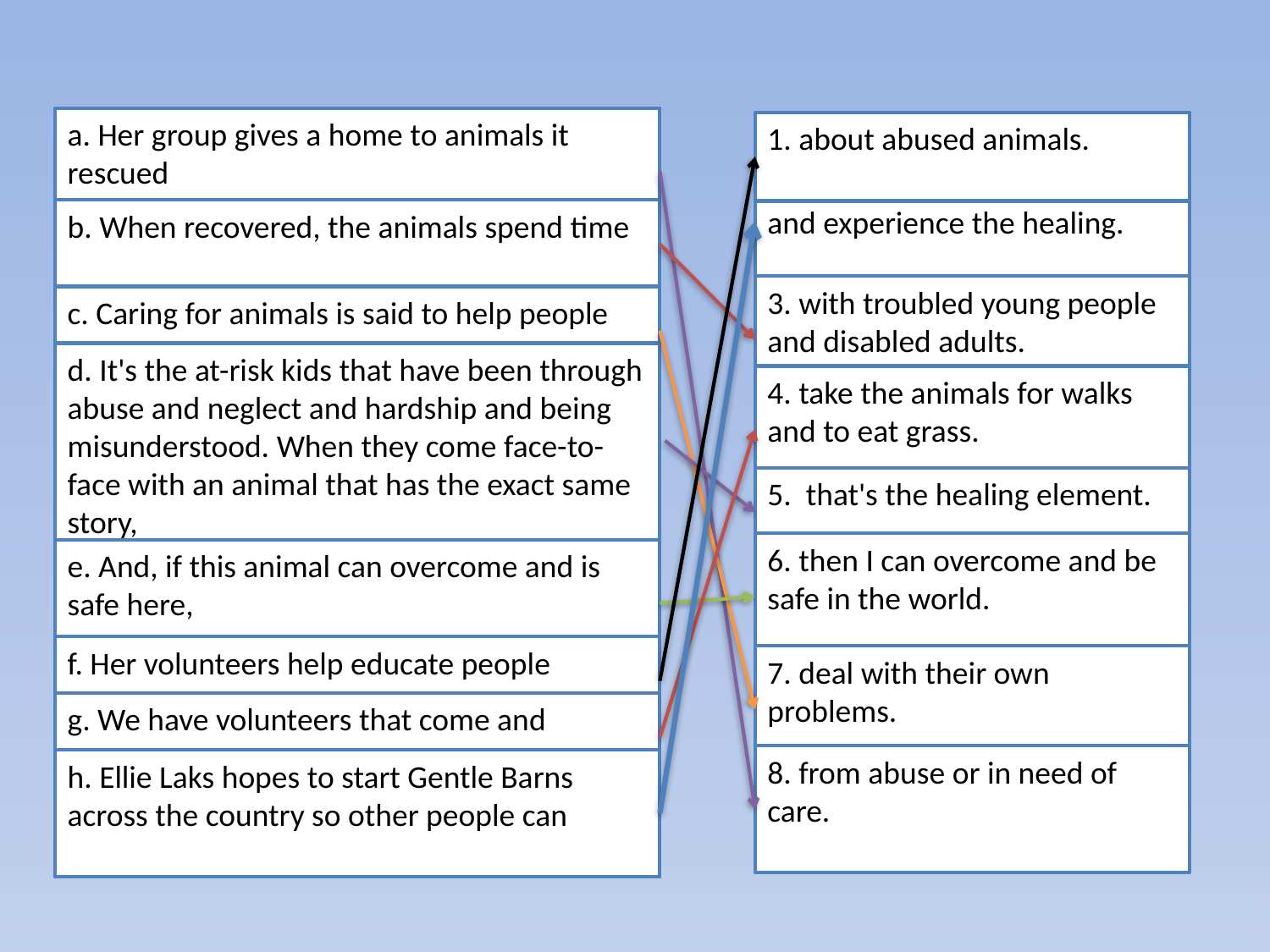

a. Her group gives a home to animals it rescued

1. about abused animals.

3. with troubled young people and disabled adults.

4. take the animals for walks and to eat grass.

5.  that's the healing element.

6. then I can overcome and be safe in the world.

7. deal with their own problems.

8. from abuse or in need of care.

2. have contact with animals and experience the healing.

b. When recovered, the animals spend time

c. Caring for animals is said to help people

d. It's the at-risk kids that have been through abuse and neglect and hardship and being misunderstood. When they come face-to-face with an animal that has the exact same story,

e. And, if this animal can overcome and is safe here,

f. Her volunteers help educate people

g. We have volunteers that come and

h. Ellie Laks hopes to start Gentle Barns across the country so other people can